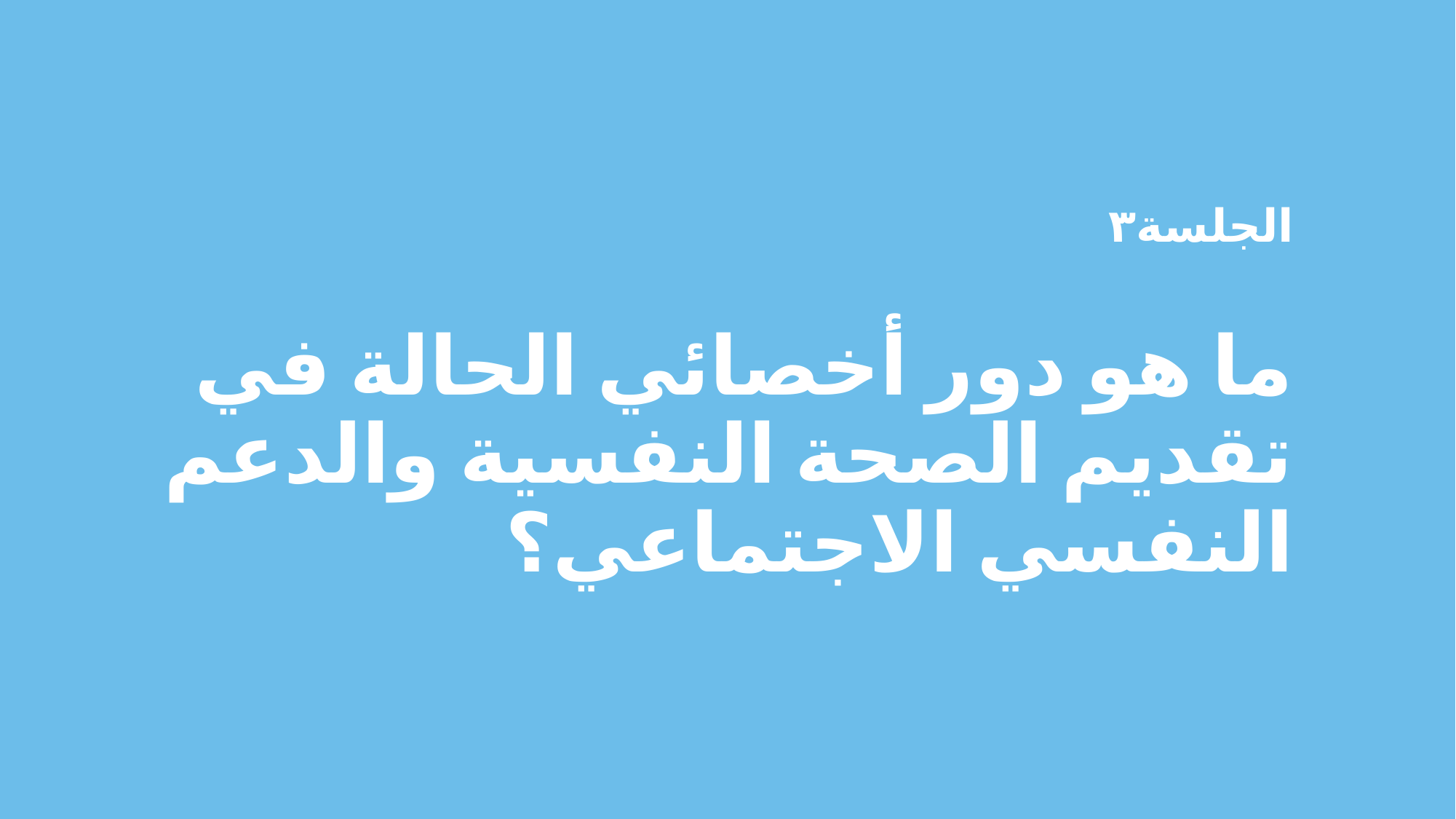

الجلسة٣
ما هو دور أخصائي الحالة في تقديم الصحة النفسية والدعم النفسي الاجتماعي؟